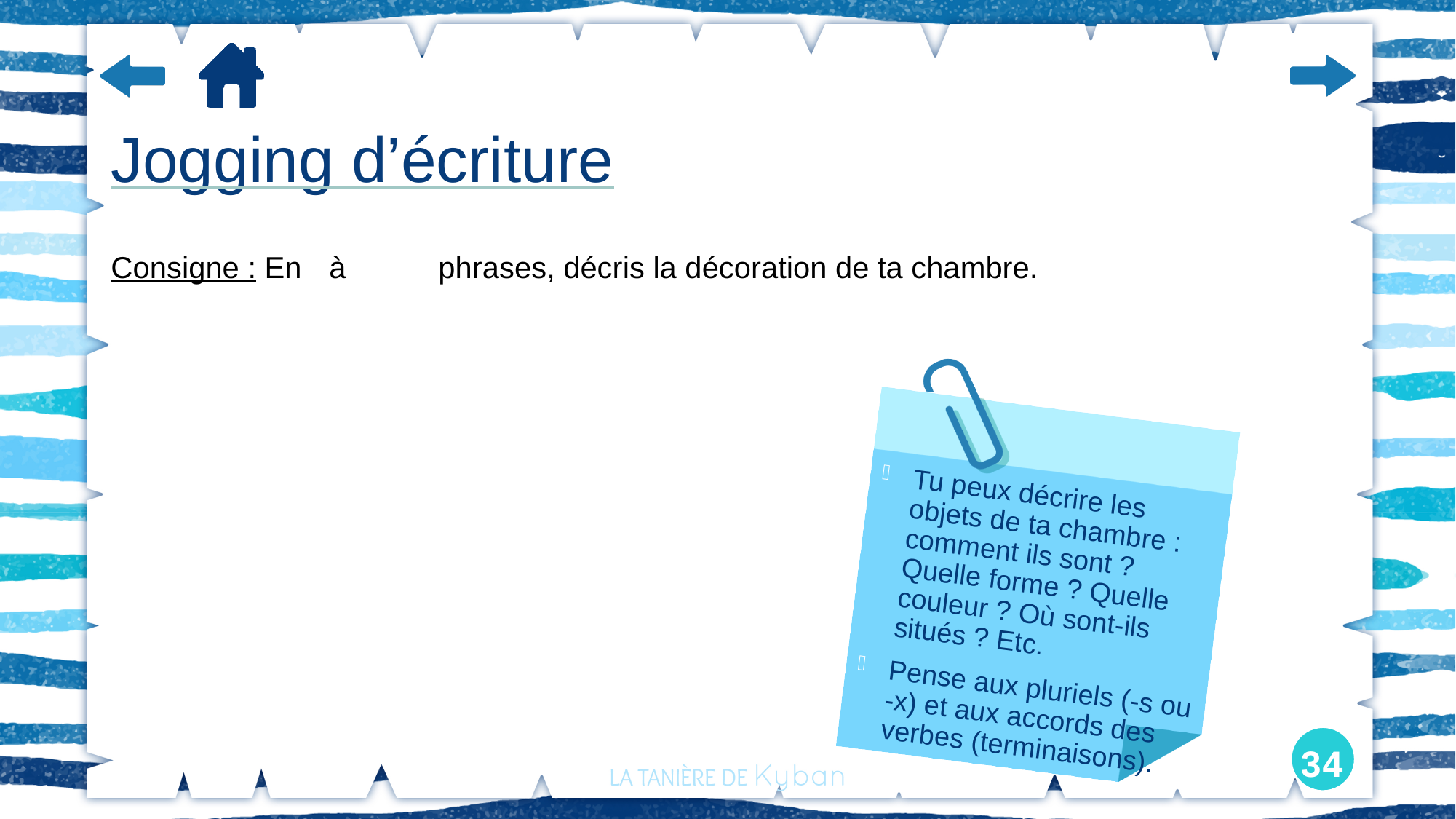

# Jogging d’écriture
Consigne : En 	à 	phrases, décris la décoration de ta chambre.
Tu peux décrire les objets de ta chambre : comment ils sont ? Quelle forme ? Quelle couleur ? Où sont-ils situés ? Etc.
Pense aux pluriels (-s ou -x) et aux accords des verbes (terminaisons).

34